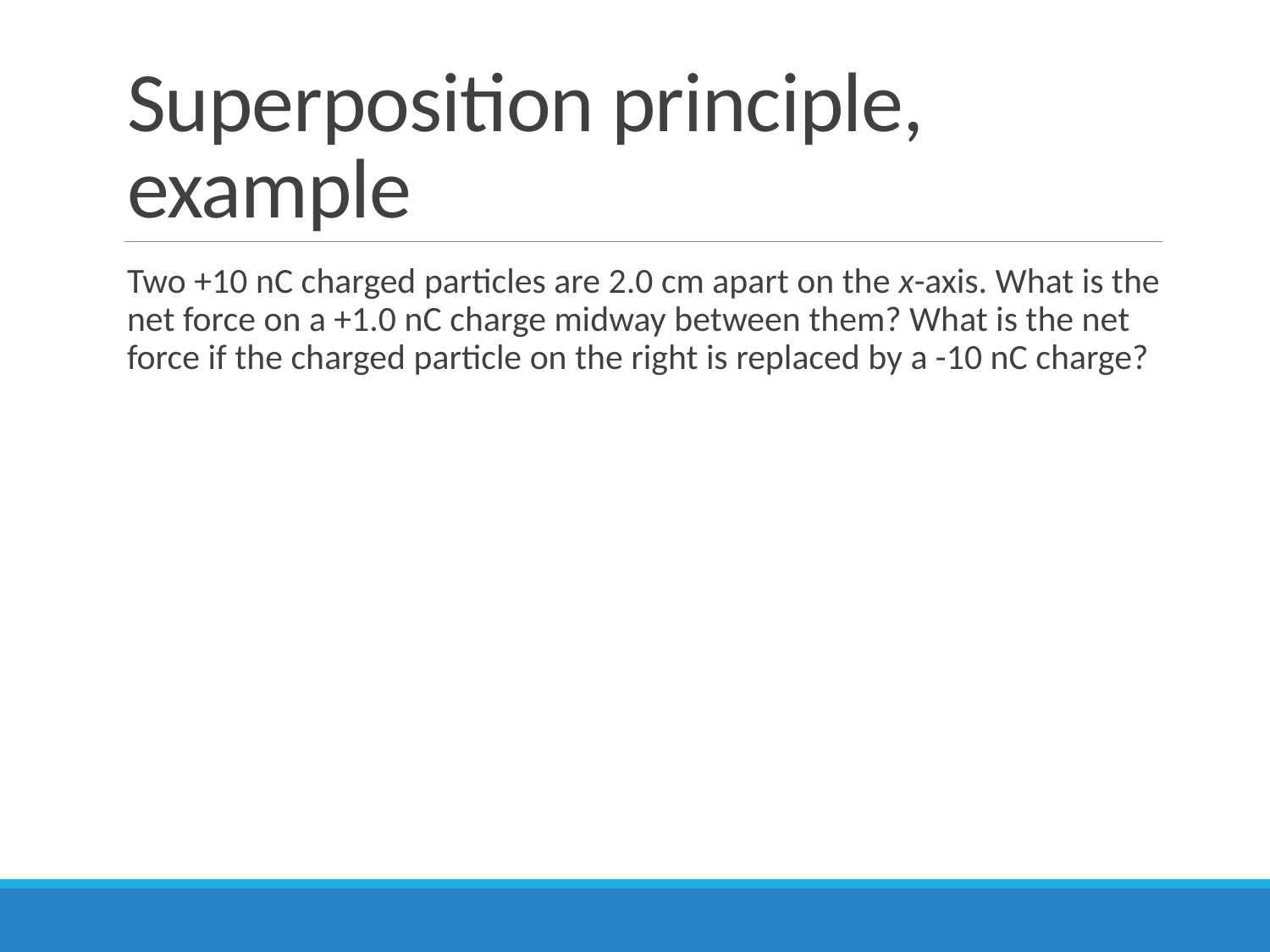

# Superposition principle, example
Two +10 nC charged particles are 2.0 cm apart on the x-axis. What is the net force on a +1.0 nC charge midway between them? What is the net force if the charged particle on the right is replaced by a -10 nC charge?